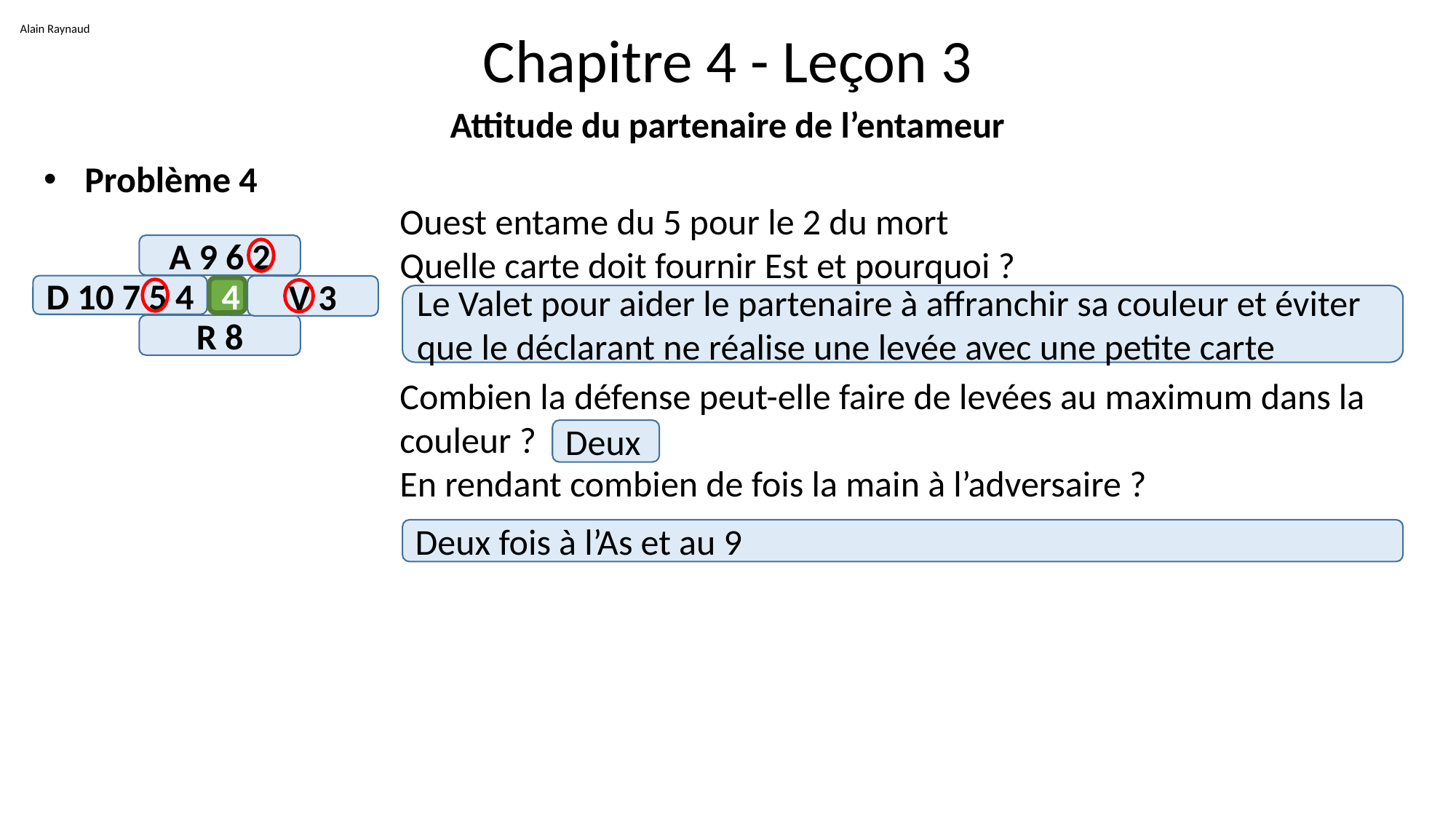

Alain Raynaud
# Chapitre 4 - Leçon 3
Attitude du partenaire de l’entameur
Problème 4

Ouest entame du 5 pour le 2 du mort
Quelle carte doit fournir Est et pourquoi ?

Combien la défense peut-elle faire de levées au maximum dans la couleur ?
En rendant combien de fois la main à l’adversaire ?
A 9 6 2
D 10 7 5 4
V 3
4
R 8

Le Valet pour aider le partenaire à affranchir sa couleur et éviter que le déclarant ne réalise une levée avec une petite carte
Deux
Deux fois à l’As et au 9